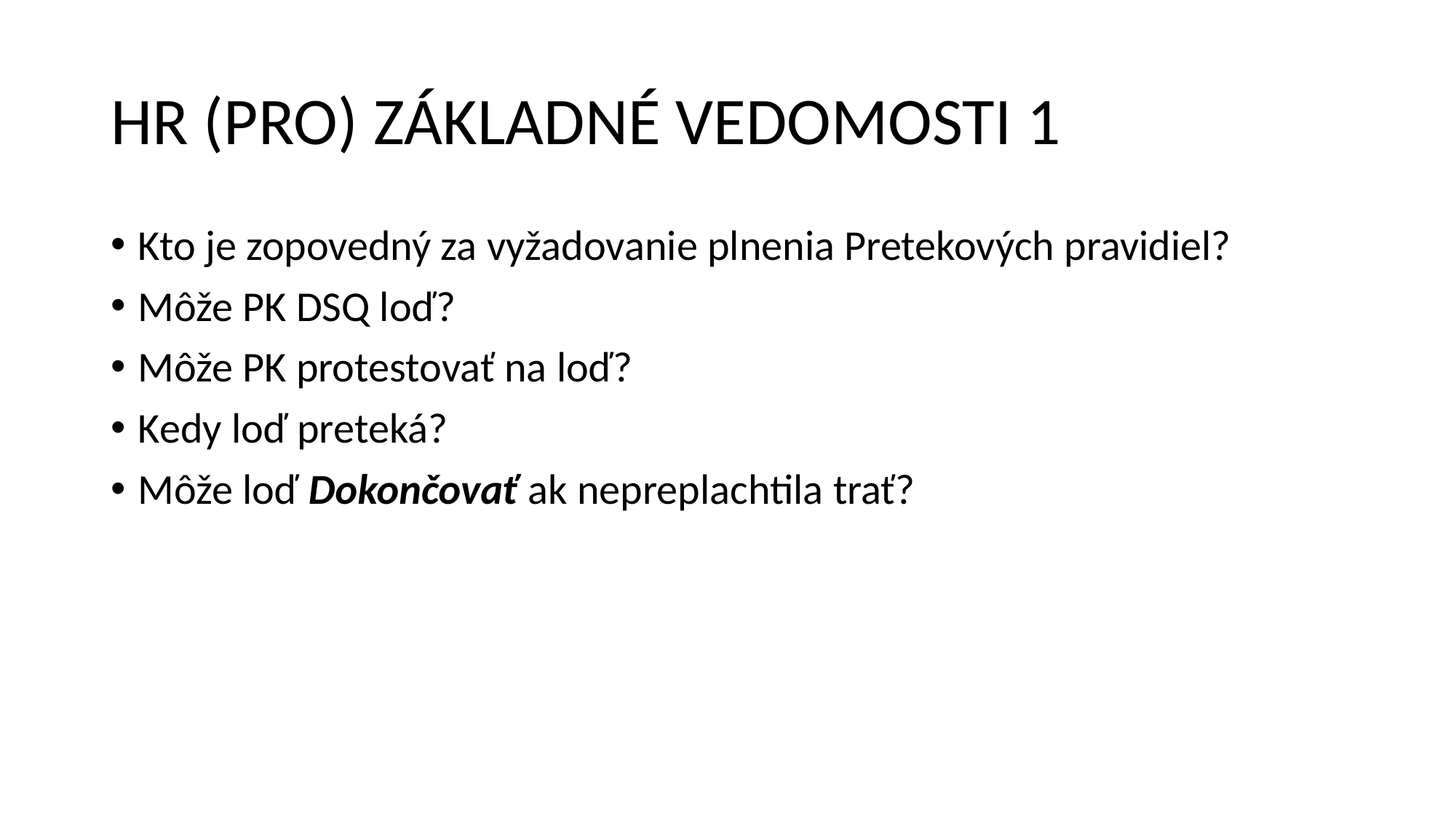

# HR (PRO) ZÁKLADNÉ VEDOMOSTI 1
Kto je zopovedný za vyžadovanie plnenia Pretekových pravidiel?
Môže PK DSQ loď?
Môže PK protestovať na loď?
Kedy loď preteká?
Môže loď Dokončovať ak nepreplachtila trať?